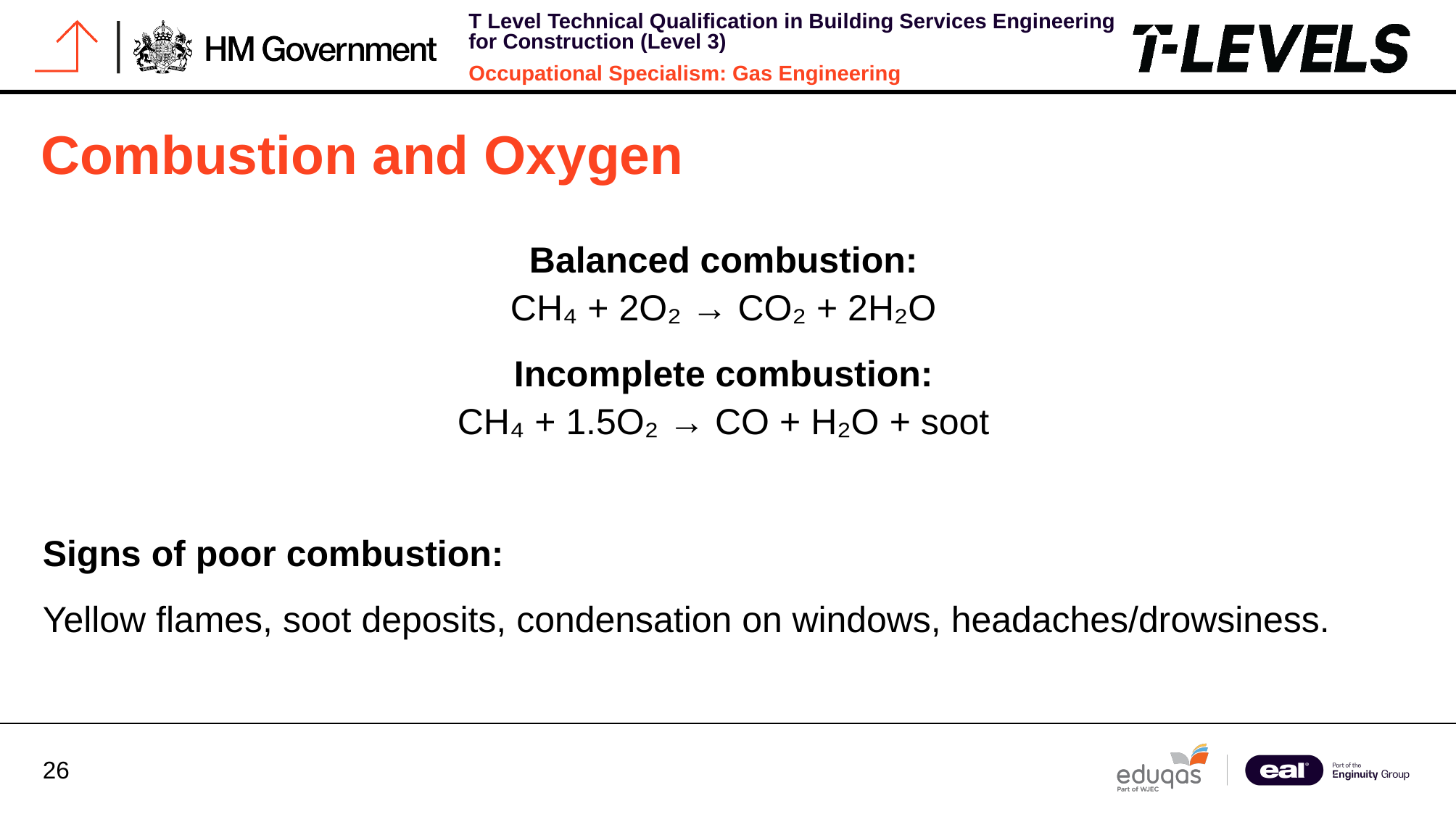

# Combustion and Oxygen
Balanced combustion:
CH₄ + 2O₂ → CO₂ + 2H₂O
Incomplete combustion:
CH₄ + 1.5O₂ → CO + H₂O + soot

Signs of poor combustion:
Yellow flames, soot deposits, condensation on windows, headaches/drowsiness.